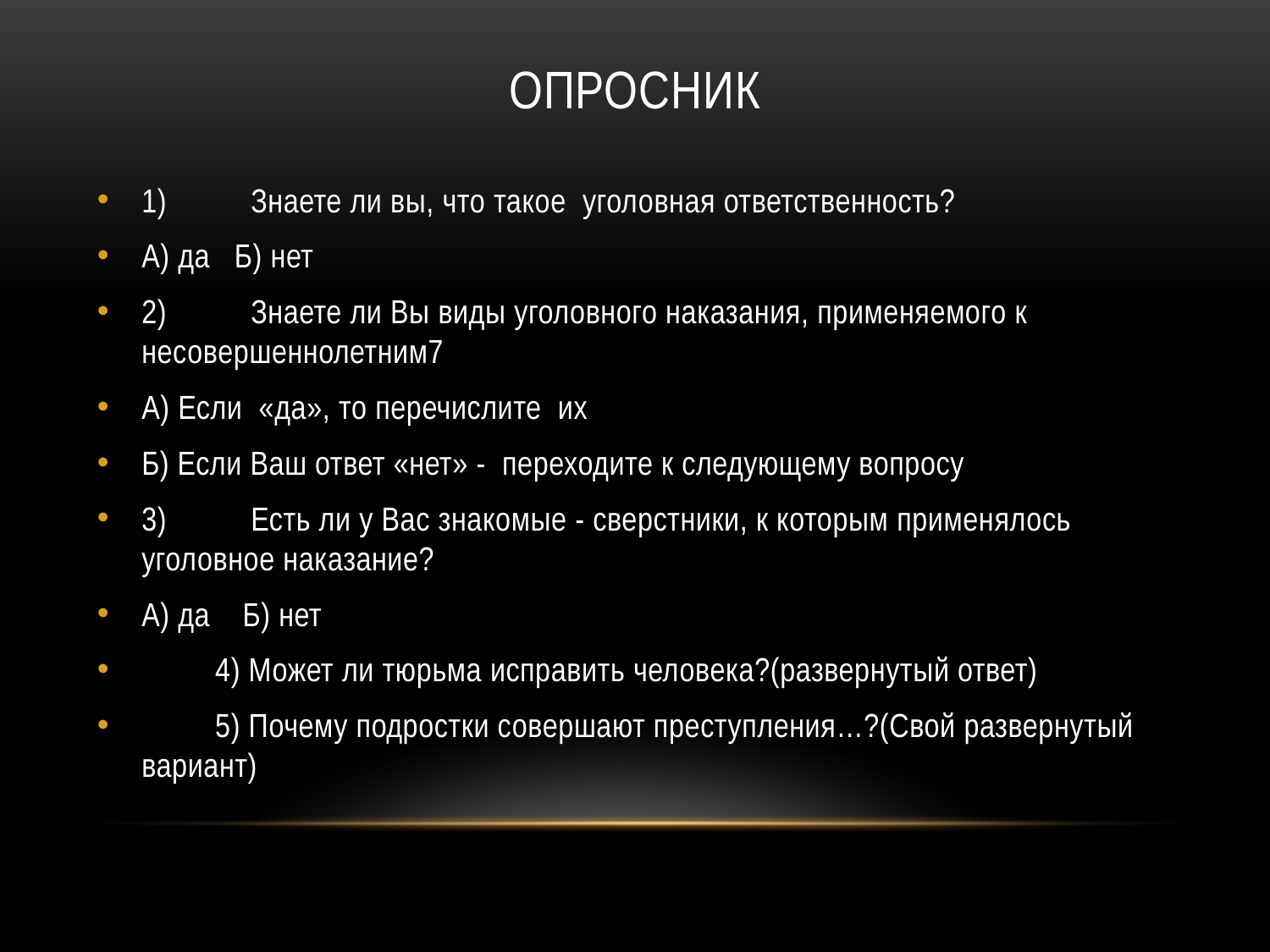

# Опросник

1)	Знаете ли вы, что такое  уголовная ответственность?
А) да   Б) нет
2)	Знаете ли Вы виды уголовного наказания, применяемого к несовершеннолетним7
А) Если  «да», то перечислите  их
Б) Если Ваш ответ «нет» -  переходите к следующему вопросу
3)	Есть ли у Вас знакомые - сверстники, к которым применялось уголовное наказание?
А) да    Б) нет
         4) Может ли тюрьма исправить человека?(развернутый ответ)
         5) Почему подростки совершают преступления…?(Свой развернутый вариант)